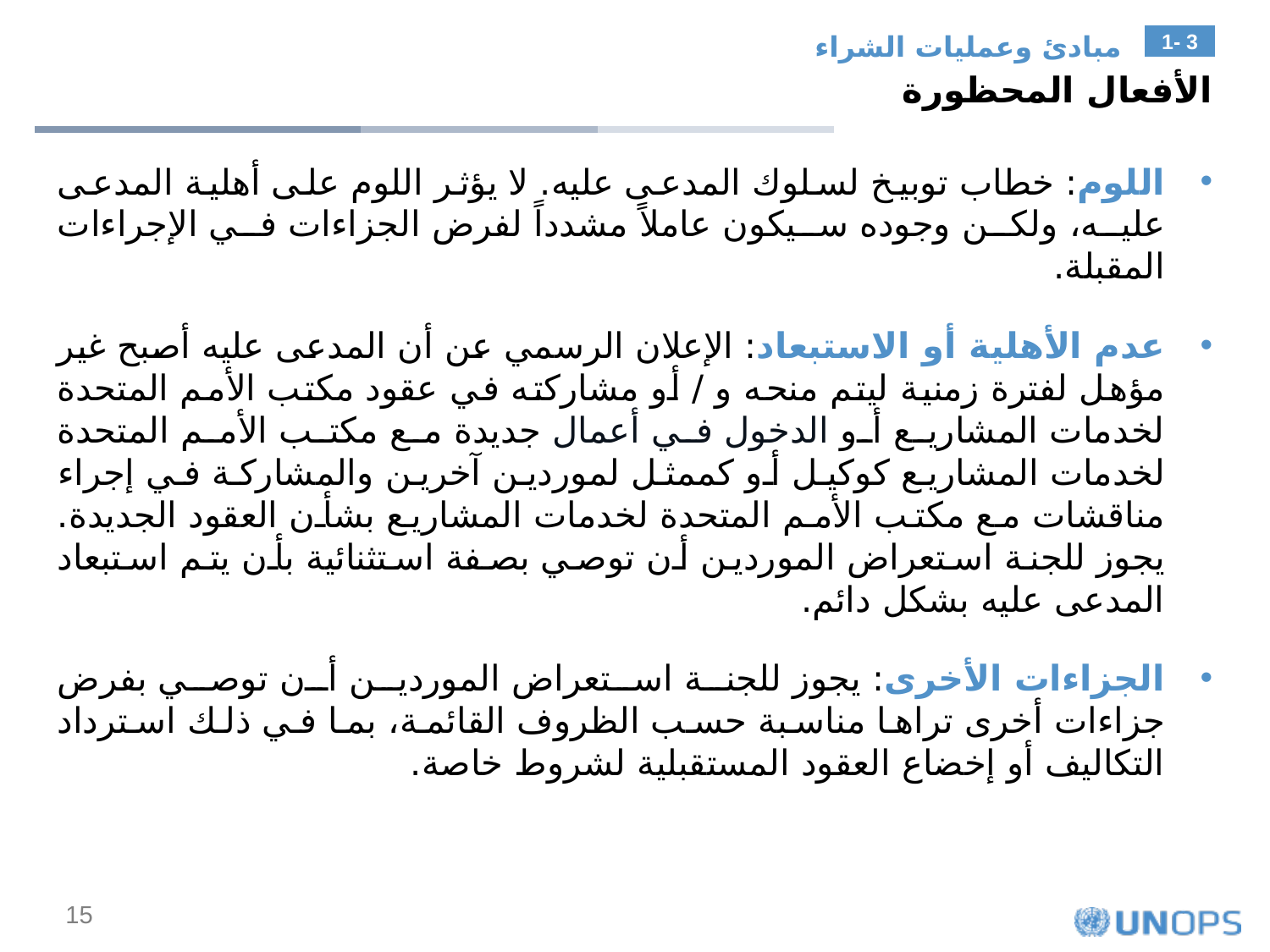

مبادئ وعمليات الشراء
1- 3
الأفعال المحظورة
اللوم: خطاب توبيخ لسلوك المدعى عليه. لا يؤثر اللوم على أهلية المدعى عليه، ولكن وجوده سيكون عاملاً مشدداً لفرض الجزاءات في الإجراءات المقبلة.

عدم الأهلية أو الاستبعاد: الإعلان الرسمي عن أن المدعى عليه أصبح غير مؤهل لفترة زمنية ليتم منحه و / أو مشاركته في عقود مكتب الأمم المتحدة لخدمات المشاريع أو الدخول في أعمال جديدة مع مكتب الأمم المتحدة لخدمات المشاريع كوكيل أو كممثل لموردين آخرين والمشاركة في إجراء مناقشات مع مكتب الأمم المتحدة لخدمات المشاريع بشأن العقود الجديدة. يجوز للجنة استعراض الموردين أن توصي بصفة استثنائية بأن يتم استبعاد المدعى عليه بشكل دائم.

الجزاءات الأخرى: يجوز للجنة استعراض الموردين أن توصي بفرض جزاءات أخرى تراها مناسبة حسب الظروف القائمة، بما في ذلك استرداد التكاليف أو إخضاع العقود المستقبلية لشروط خاصة.